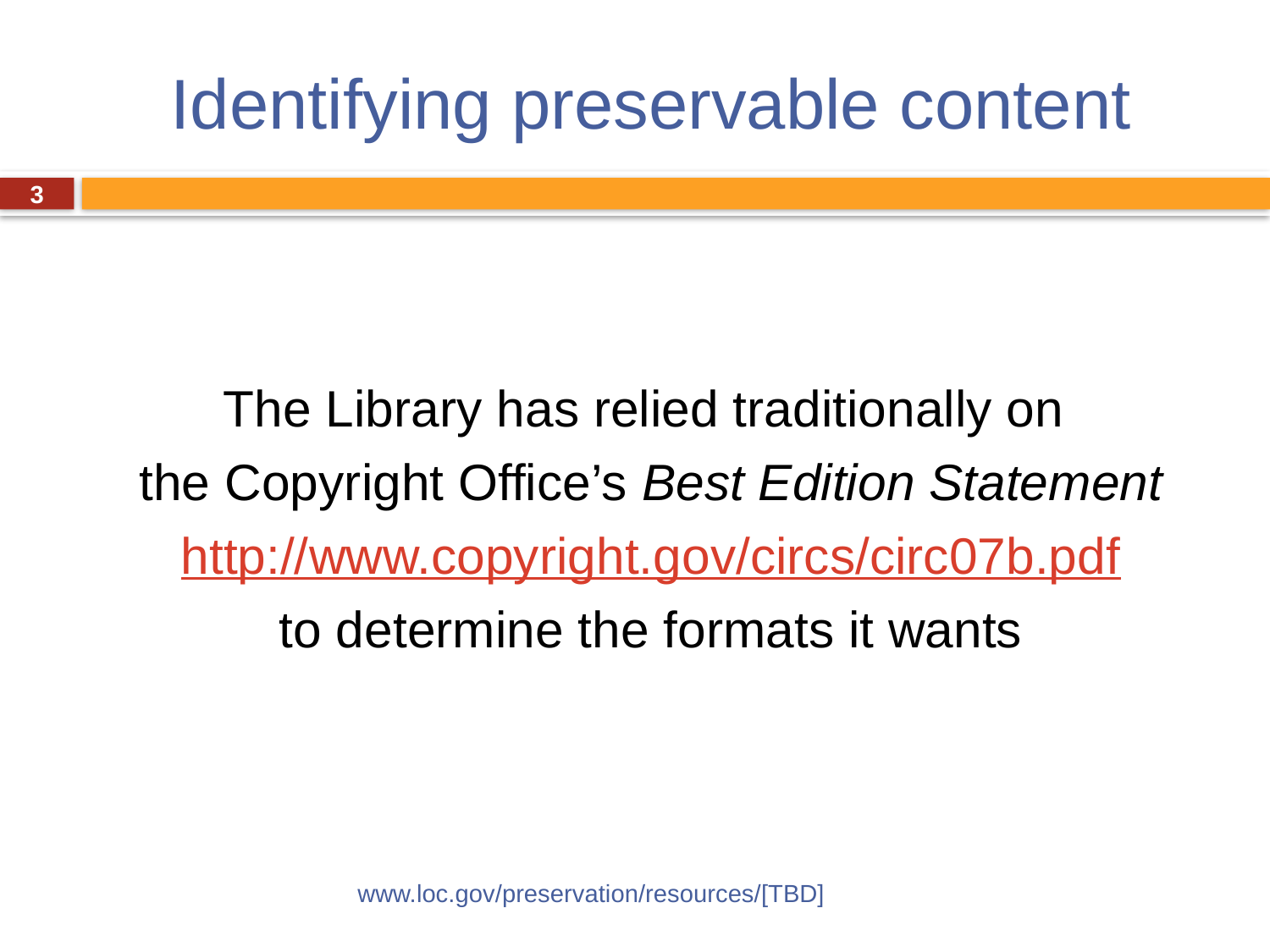

# Identifying preservable content
3

The Library has relied traditionally on
the Copyright Office’s Best Edition Statement
http://www.copyright.gov/circs/circ07b.pdf
to determine the formats it wants

www.loc.gov/preservation/resources/[TBD]